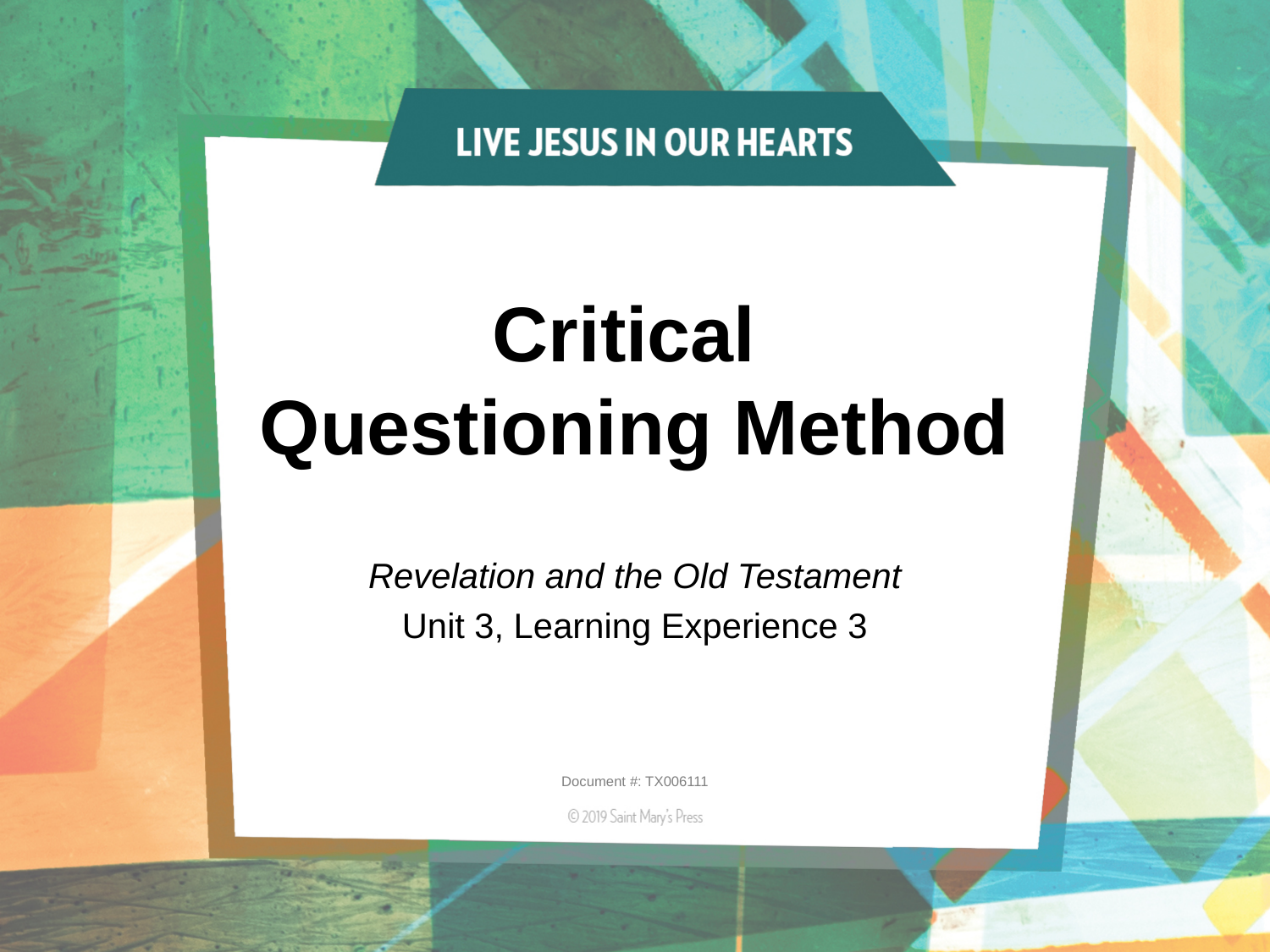

# Critical Questioning Method
Revelation and the Old Testament
Unit 3, Learning Experience 3
Document #: TX006111